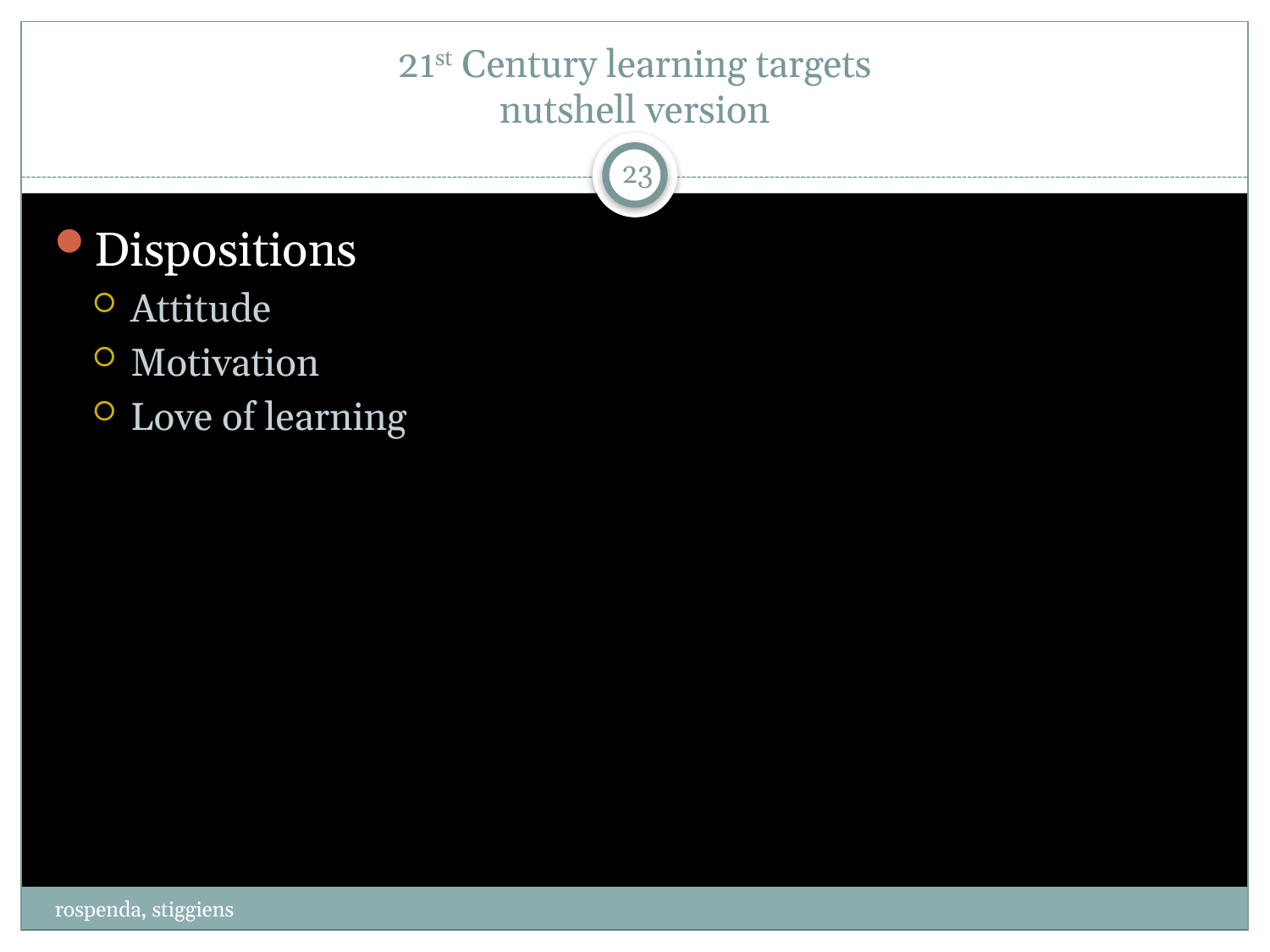

# 21st Century learning targets nutshell version
23
Dispositions
Attitude
Motivation
Love of learning
rospenda, stiggiens